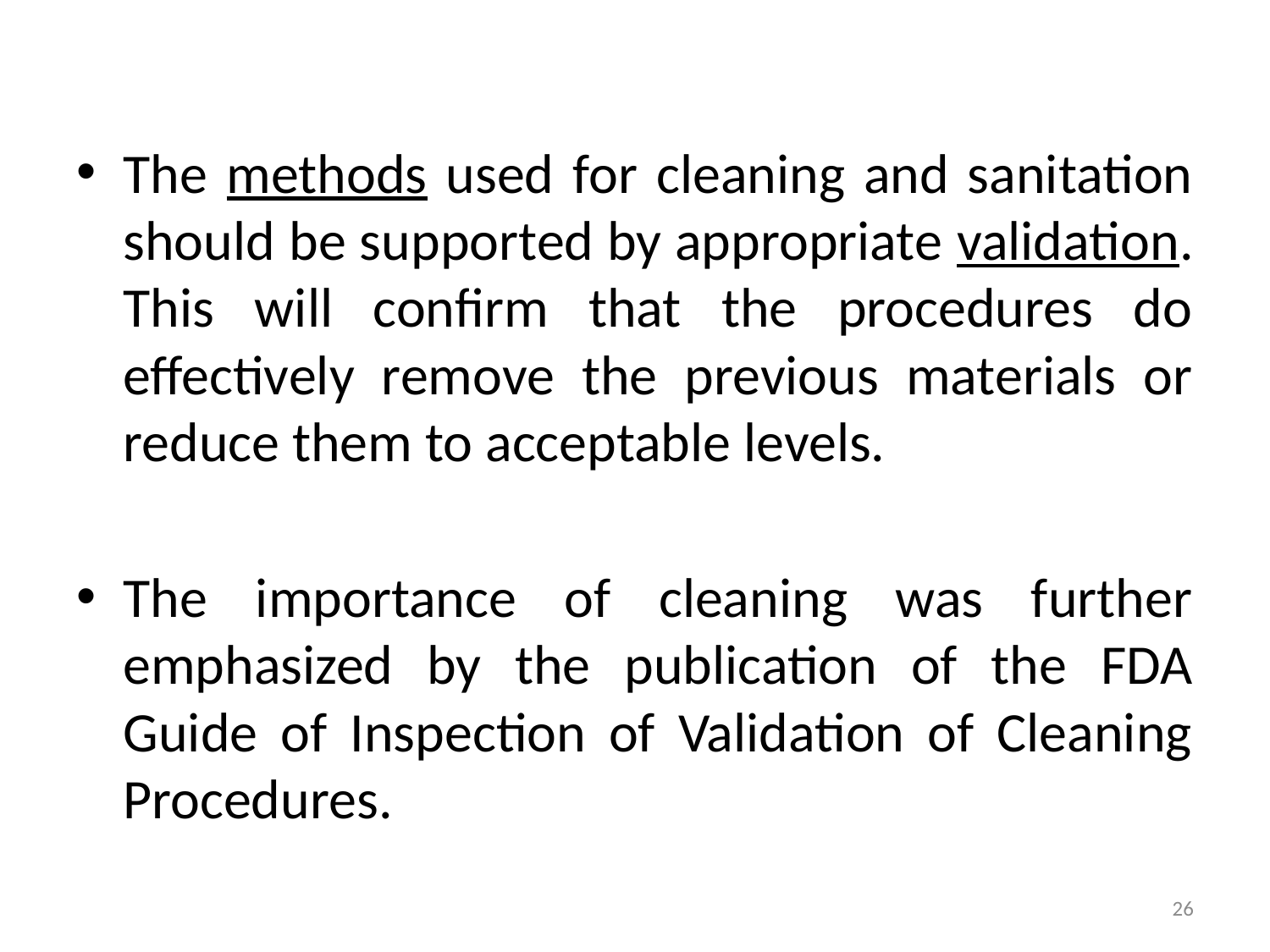

The methods used for cleaning and sanitation should be supported by appropriate validation. This will confirm that the procedures do effectively remove the previous materials or reduce them to acceptable levels.

The importance of cleaning was further emphasized by the publication of the FDA Guide of Inspection of Validation of Cleaning Procedures.

26